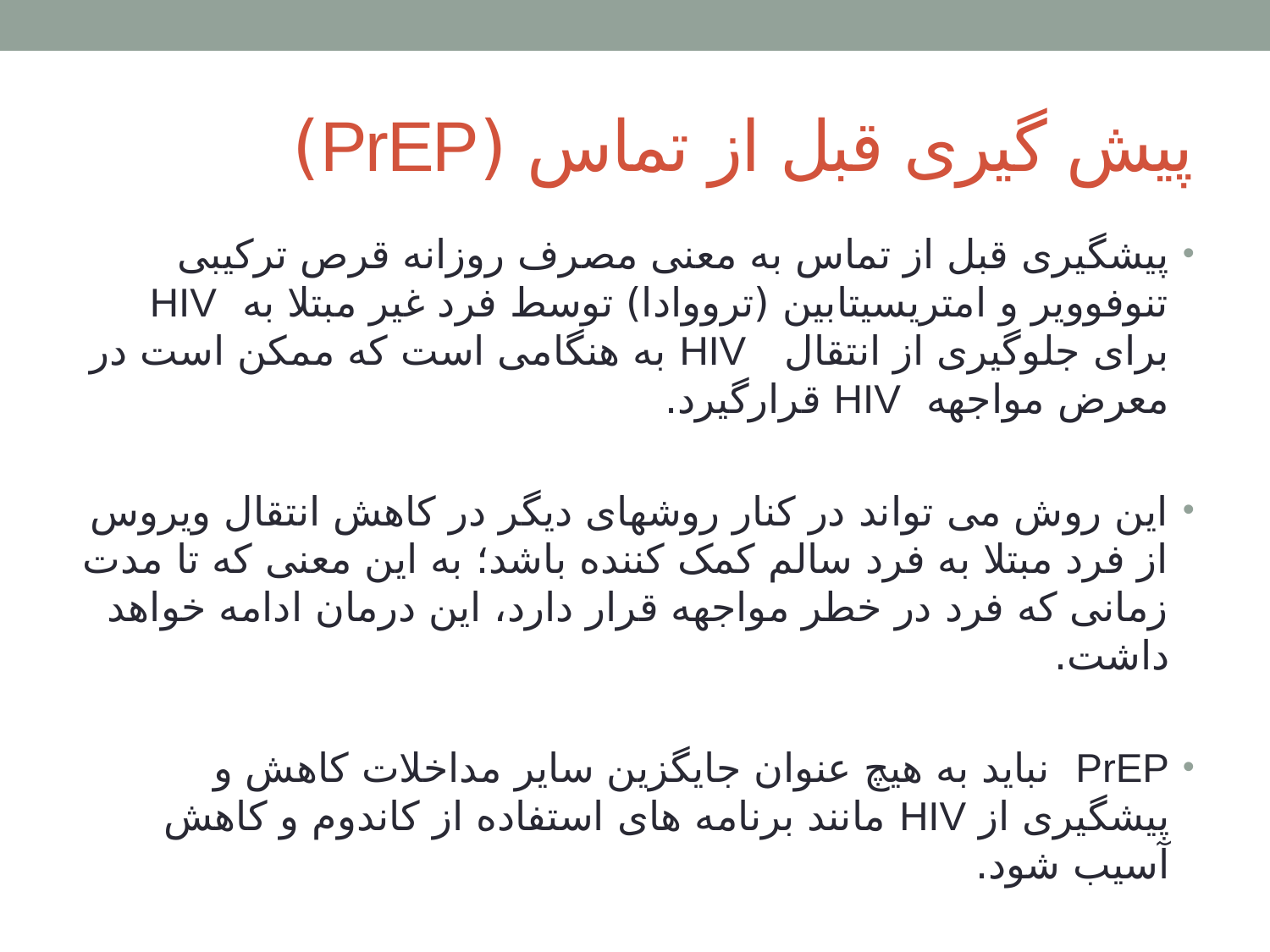

# پیش گیری قبل از تماس (PrEP)
پیشگیری قبل از تماس به معنی مصرف روزانه قرص ترکیبی تنوفوویر و امتریسیتابین (ترووادا) توسط فرد غیر مبتلا به  HIV برای جلوگیری از انتقال   HIV به هنگامی است که ممکن است در معرض مواجهه  HIV قرارگیرد.

این روش می تواند در کنار روشهای دیگر در کاهش انتقال ویروس از فرد مبتلا به فرد سالم کمک کننده باشد؛ به این معنی که تا مدت زمانی که فرد در خطر مواجهه قرار دارد، این درمان ادامه خواهد داشت.

PrEP  نباید به هیچ عنوان جایگزین سایر مداخلات کاهش و پیشگیری از HIV مانند برنامه های استفاده از کاندوم و کاهش آسیب شود.